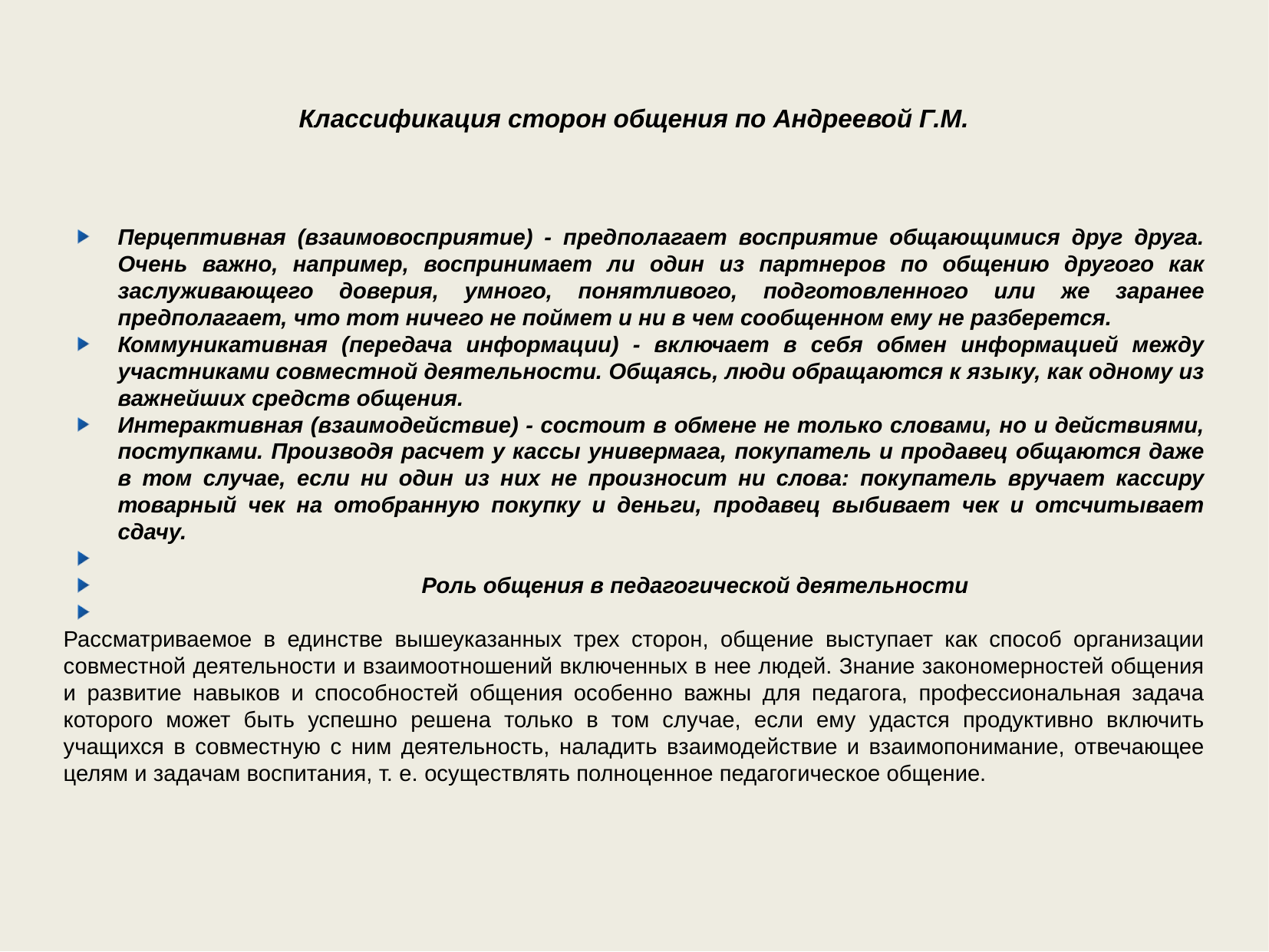

Классификация сторон общения по Андреевой Г.М.
Перцептивная (взаимовосприятие) - предполагает восприятие общающимися друг друга. Очень важно, например, воспринимает ли один из партнеров по общению другого как заслуживающего доверия, умного, понятливого, подготовленного или же заранее предполагает, что тот ничего не поймет и ни в чем сообщенном ему не разберется.
Коммуникативная (передача информации) - включает в себя обмен информацией между участниками совместной деятельности. Общаясь, люди обращаются к языку, как одному из важнейших средств общения.
Интерактивная (взаимодействие) - состоит в обмене не только словами, но и действиями, поступками. Производя расчет у кассы универмага, покупатель и продавец общаются даже в том случае, если ни один из них не произносит ни слова: покупатель вручает кассиру товарный чек на отобранную покупку и деньги, продавец выбивает чек и отсчитывает сдачу.

                                                Роль общения в педагогической деятельности

Рассматриваемое в единстве вышеуказанных трех сторон, общение выступает как способ организации совместной деятельности и взаимоотношений включенных в нее людей. Знание закономерностей общения и развитие навыков и способностей общения особенно важны для педагога, профессиональная задача которого может быть успешно решена только в том случае, если ему удастся продуктивно включить учащихся в совместную с ним деятельность, наладить взаимодействие и взаимопонимание, отвечающее целям и задачам воспитания, т. е. осуществлять полноценное педагогическое общение.